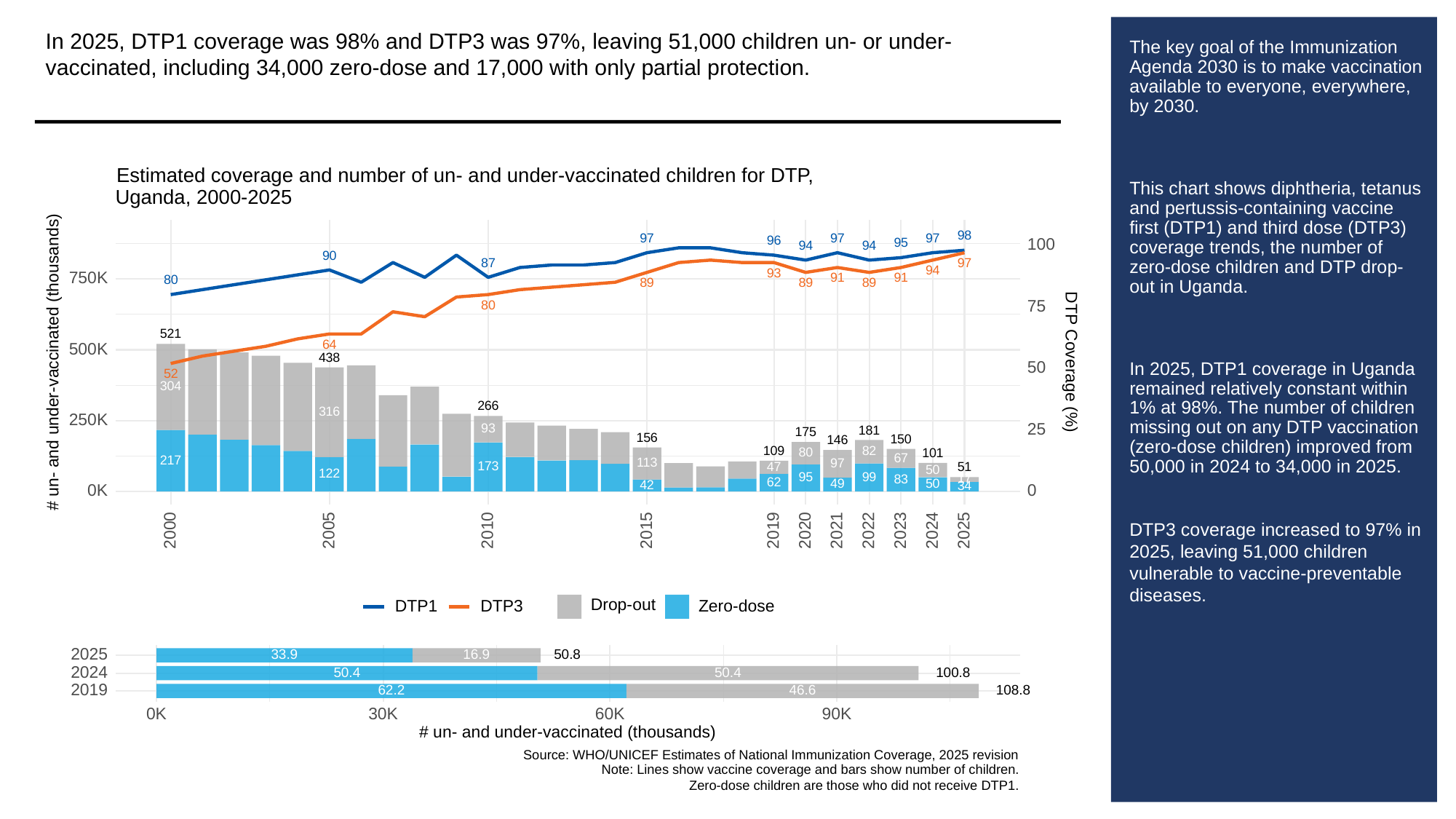

In 2025, DTP1 coverage was 98% and DTP3 was 97%, leaving 51,000 children un- or under-vaccinated, including 34,000 zero-dose and 17,000 with only partial protection.
# The key goal of the Immunization Agenda 2030 is to make vaccination available to everyone, everywhere, by 2030.

This chart shows diphtheria, tetanus and pertussis-containing vaccine first (DTP1) and third dose (DTP3) coverage trends, the number of zero-dose children and DTP drop-out in Uganda.

In 2025, DTP1 coverage in Uganda remained relatively constant within 1% at 98%. The number of children missing out on any DTP vaccination (zero-dose children) improved from 50,000 in 2024 to 34,000 in 2025.

DTP3 coverage increased to 97% in 2025, leaving 51,000 children vulnerable to vaccine-preventable diseases.

Estimated coverage and number of un- and under-vaccinated children for DTP,
Uganda, 2000-2025

98
97
97
97
96
95
100
94
94

90

87
97
94
93
750K
91
91
80
89
89
89

75
80

521
64
500K

438
# un- and under-vaccinated (thousands)
DTP Coverage (%)

50

52
304

266
316

250K

25
93

181
175

156

150
146

109
82

80
101

67
217

113
97

173
47

51

50

122
99
95

17
83

62

50
49
42
34

0K
0

2023
2000
2005
2010
2015
2019
2020
2021
2022
2024
2025

Drop-out
DTP3
Zero-dose
DTP1

2025
33.9
16.9
50.8

2024
50.4
50.4
100.8

2019
62.2
46.6
108.8

30K
0K
60K
90K
# un- and under-vaccinated (thousands)
Source: WHO/UNICEF Estimates of National Immunization Coverage, 2025 revision
Note: Lines show vaccine coverage and bars show number of children.
Zero-dose children are those who did not receive DTP1.